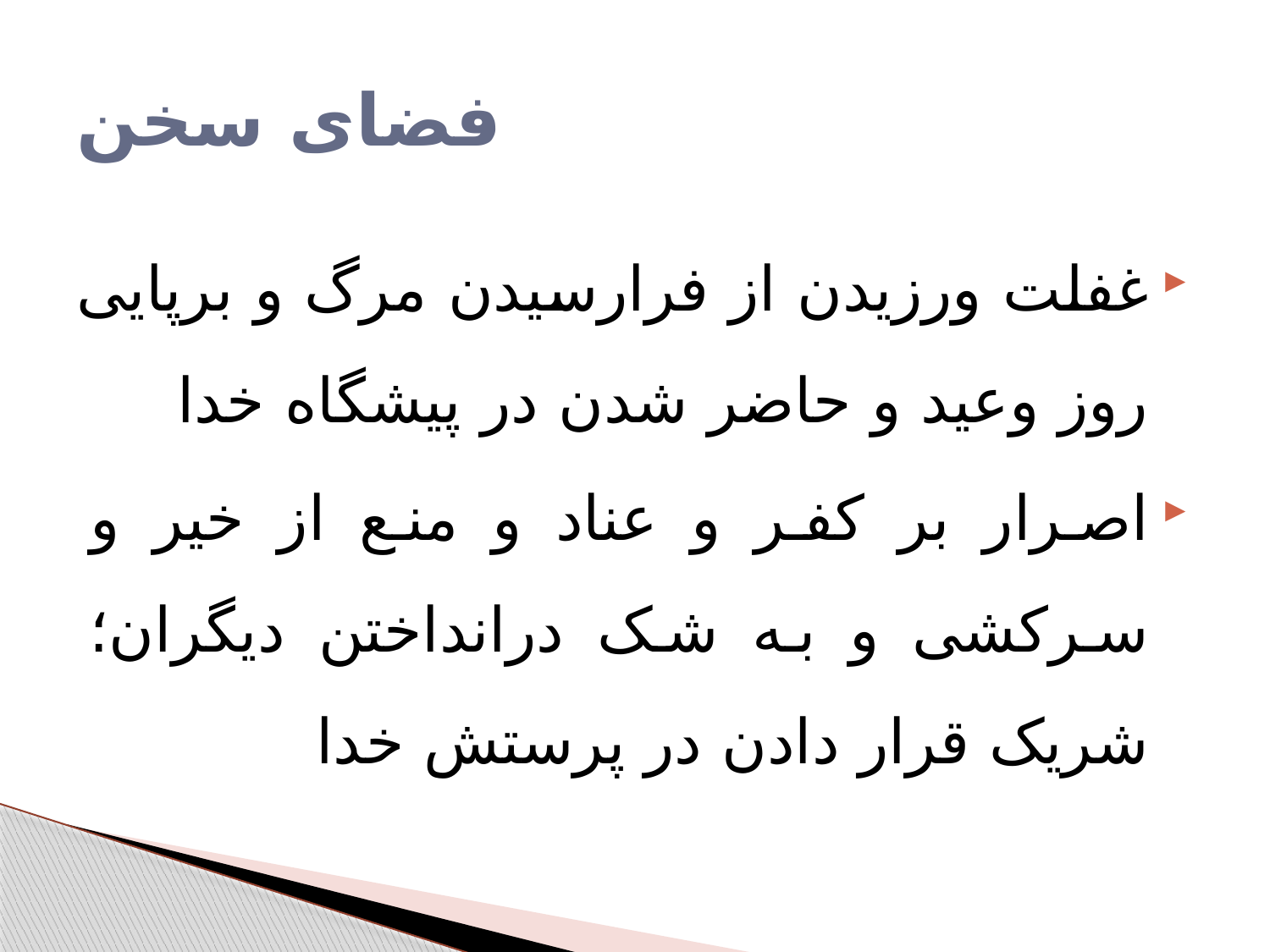

# فضای سخن
غفلت ورزیدن از فرارسیدن مرگ و برپایی روز وعید و حاضر شدن در پیشگاه خدا
اصرار بر کفر و عناد و منع از خیر و سرکشی و به شک درانداختن دیگران؛ شریک قرار دادن در پرستش خدا